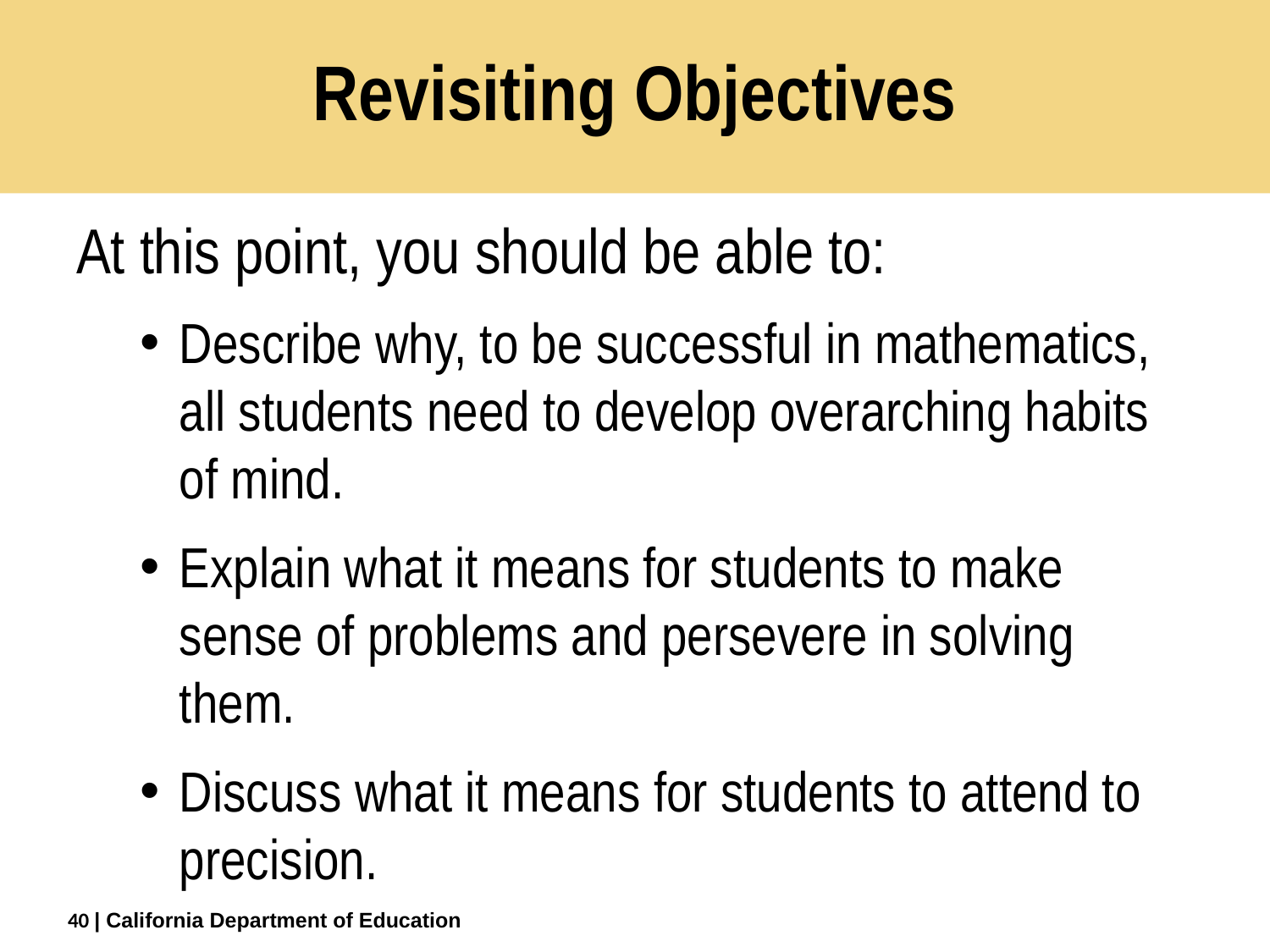

# Revisiting Objectives
At this point, you should be able to:
Describe why, to be successful in mathematics, all students need to develop overarching habits of mind.
Explain what it means for students to make sense of problems and persevere in solving them.
Discuss what it means for students to attend to precision.

40
| California Department of Education